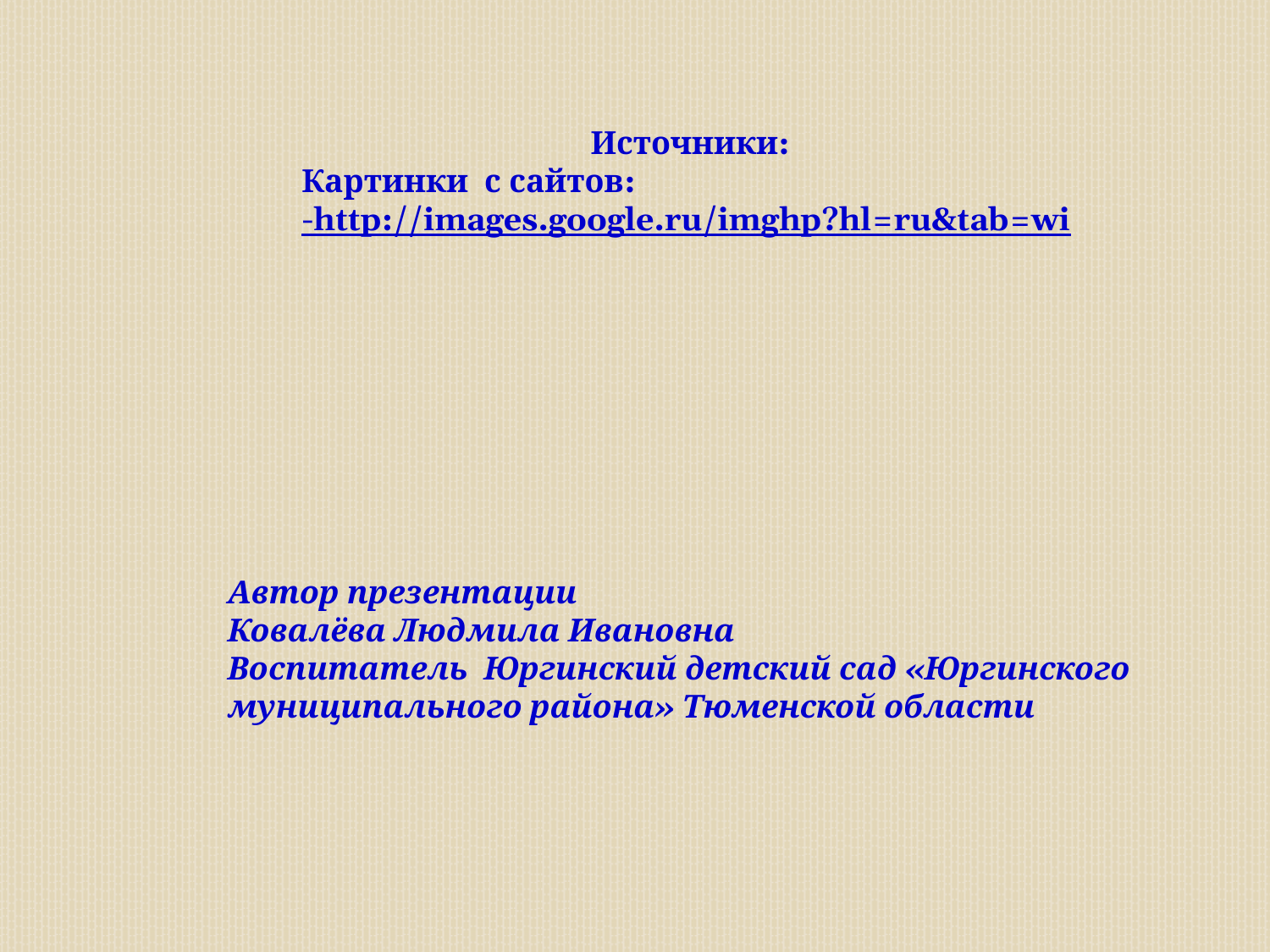

Источники:
Картинки  с сайтов:
-http://images.google.ru/imghp?hl=ru&tab=wi

Автор презентации
Ковалёва Людмила Ивановна
Воспитатель  Юргинский детский сад «Юргинского муниципального района» Тюменской области